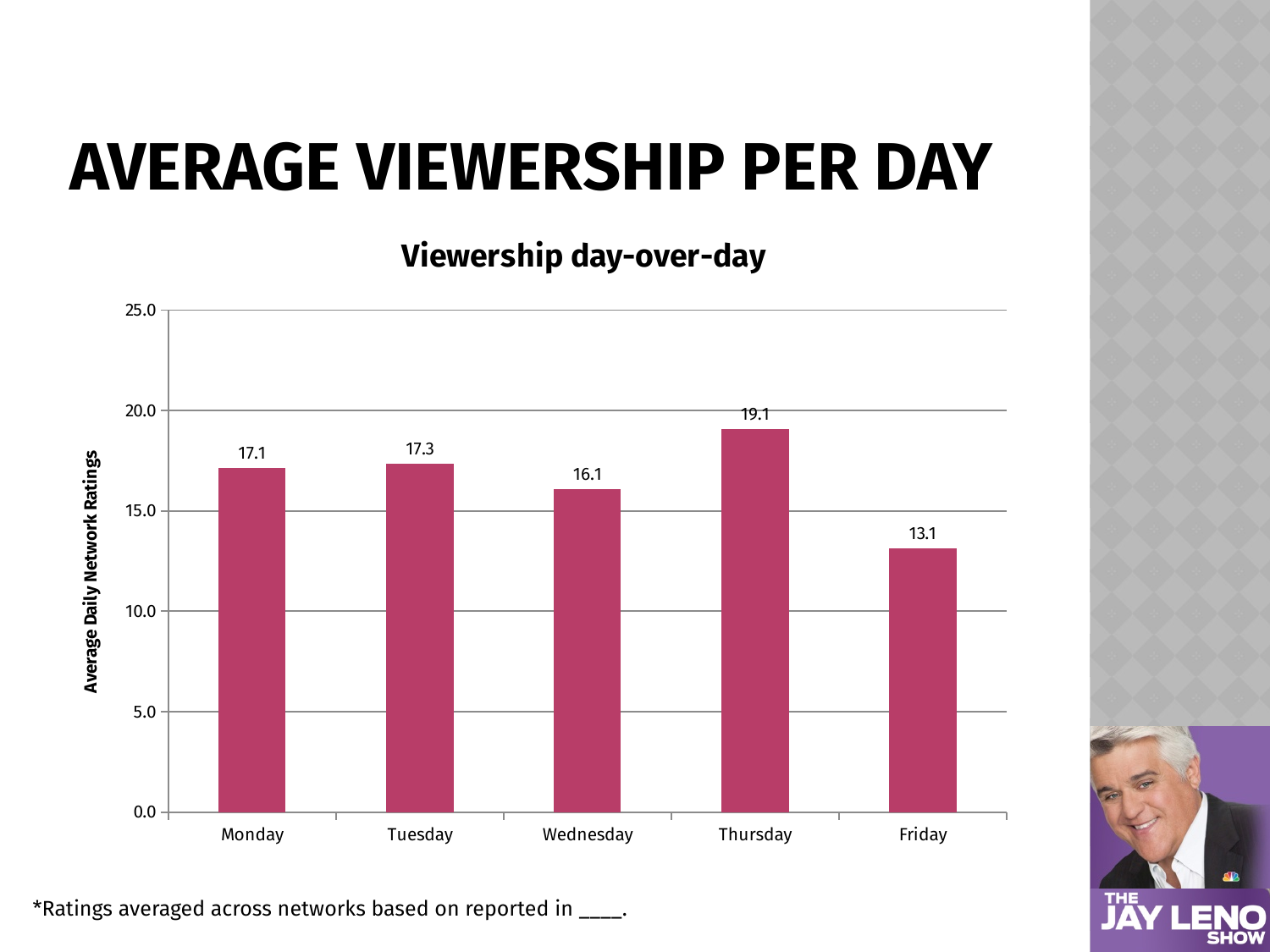

# Average viewership per day

### Chart: Viewership day-over-day

| Category |  |
|---|---|
| Monday | 17.130555555555585 |
| Tuesday | 17.345833333333275 |
| Wednesday | 16.1 |
| Thursday | 19.059722222222195 |
| Friday | 13.13333333333333 |
*Ratings averaged across networks based on reported in ____.